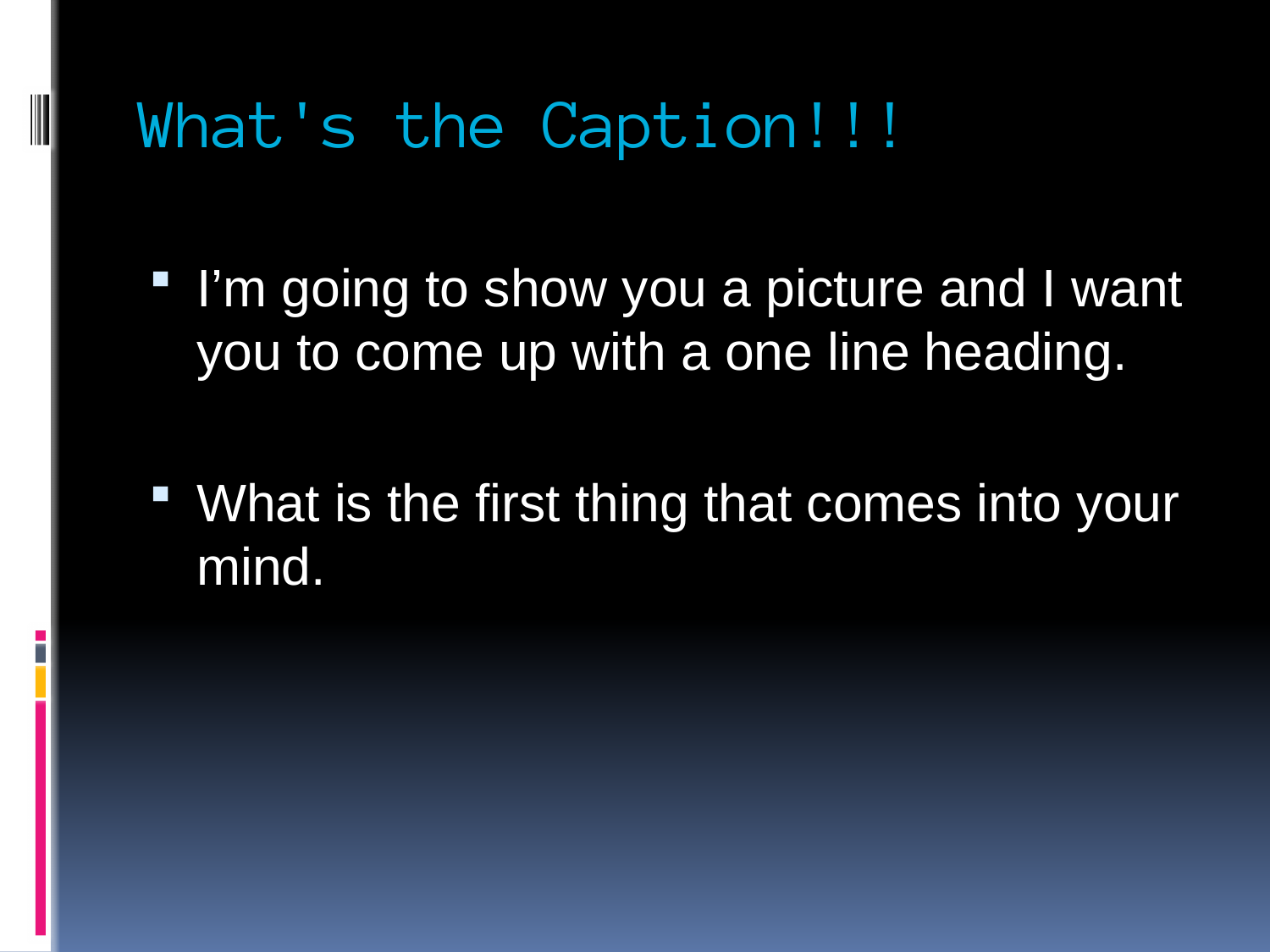

# What's the Caption!!!
I’m going to show you a picture and I want you to come up with a one line heading.

What is the first thing that comes into your mind.